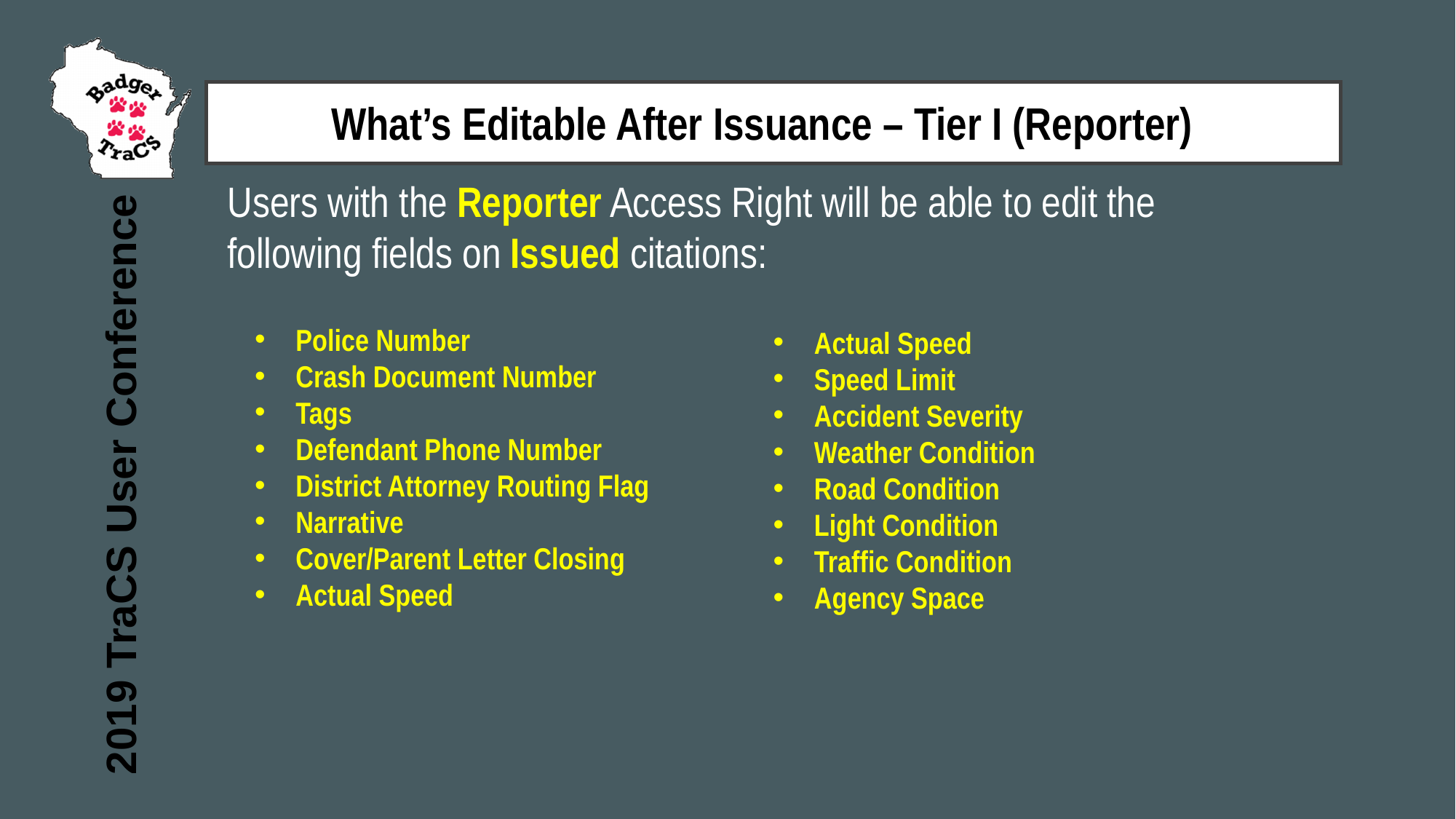

What’s Editable After Issuance – Tier I (Reporter)
Users with the Reporter Access Right will be able to edit the following fields on Issued citations:
Police Number
Crash Document Number
Tags
Defendant Phone Number
District Attorney Routing Flag
Narrative
Cover/Parent Letter Closing
Actual Speed
Actual Speed
Speed Limit
Accident Severity
Weather Condition
Road Condition
Light Condition
Traffic Condition
Agency Space